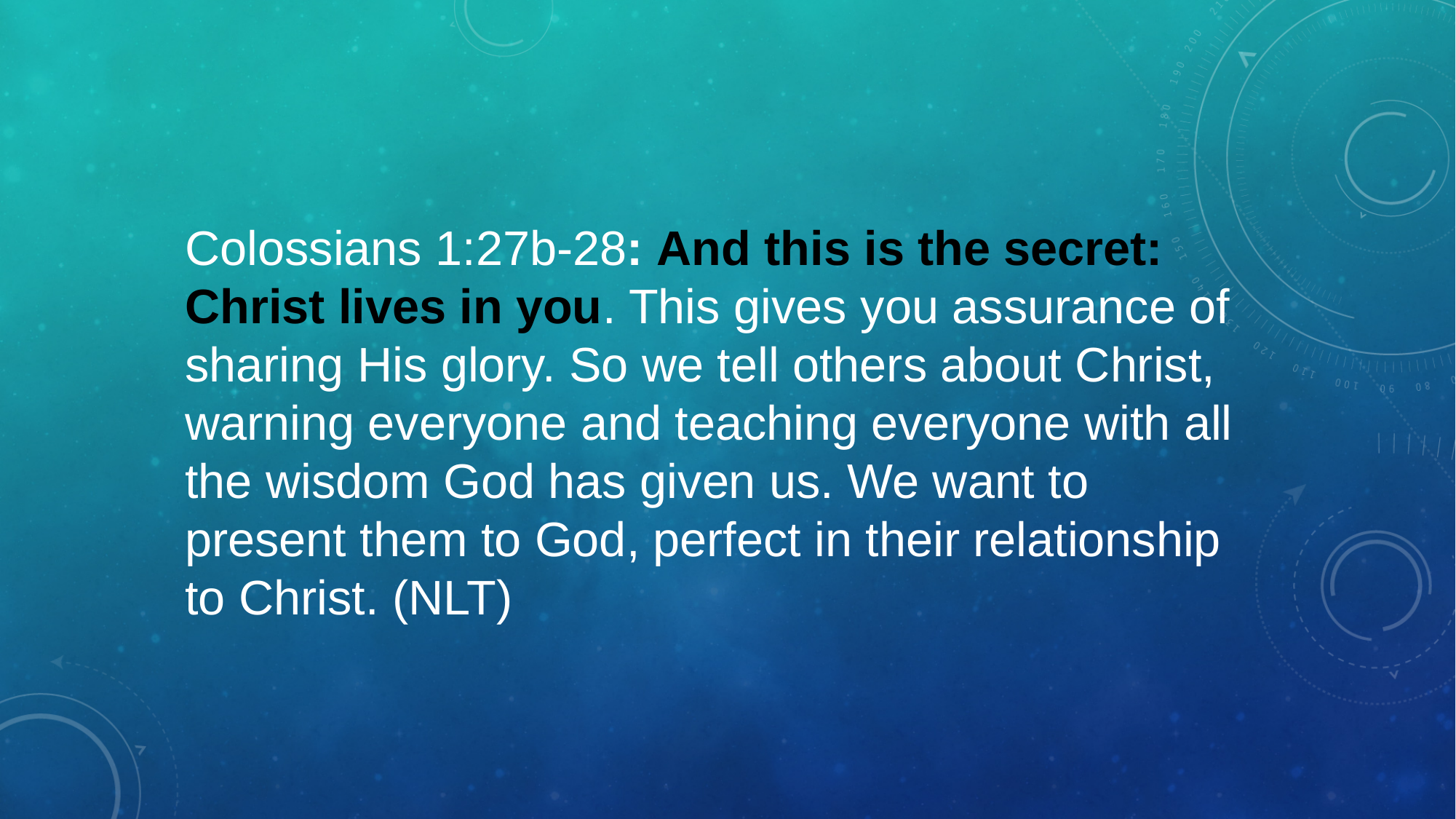

Colossians 1:27b-28: And this is the secret: Christ lives in you. This gives you assurance of sharing His glory. So we tell others about Christ, warning everyone and teaching everyone with all the wisdom God has given us. We want to present them to God, perfect in their relationship to Christ. (NLT)